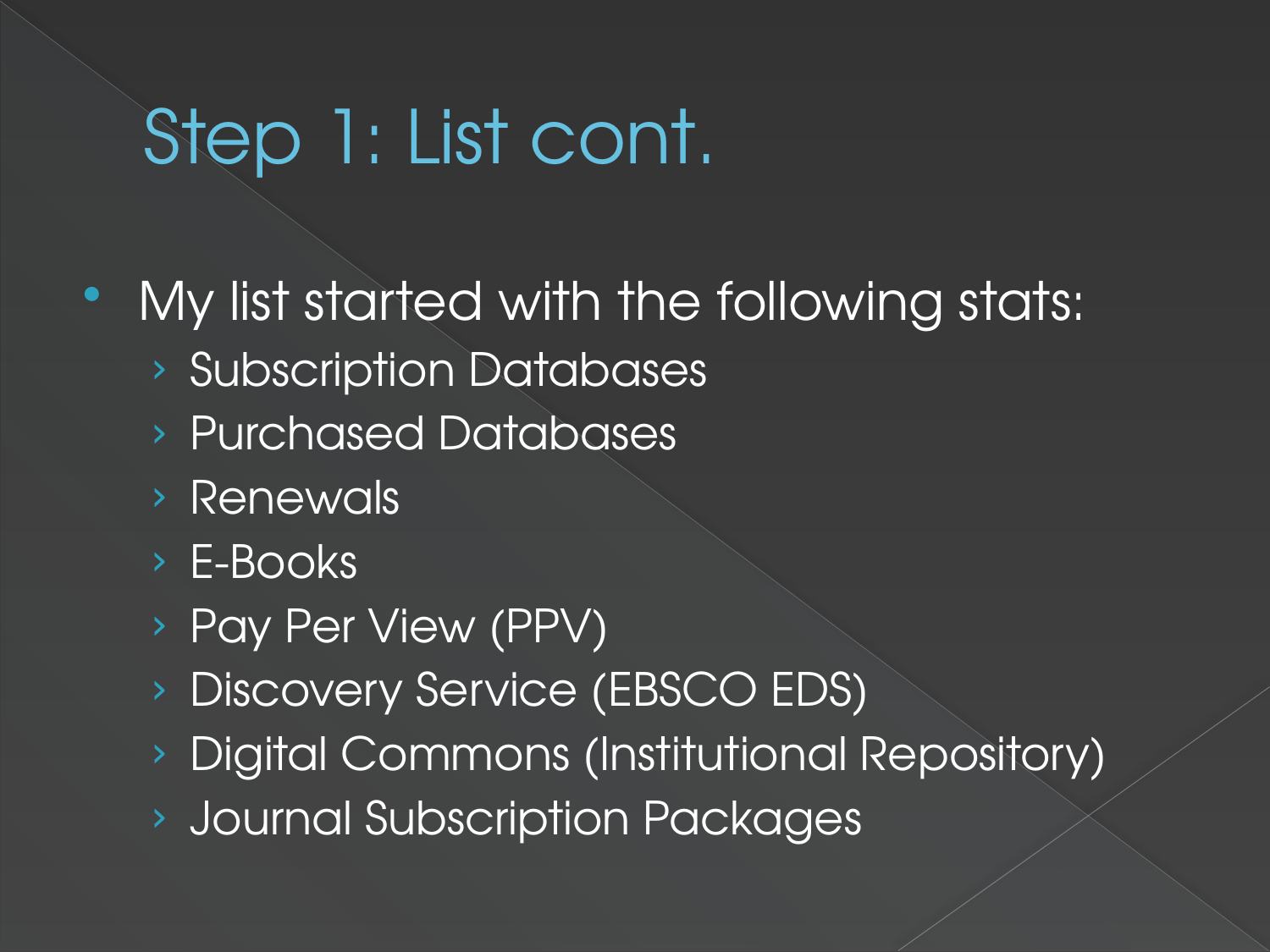

# Step 1: List cont.
My list started with the following stats:
Subscription Databases
Purchased Databases
Renewals
E-Books
Pay Per View (PPV)
Discovery Service (EBSCO EDS)
Digital Commons (Institutional Repository)
Journal Subscription Packages